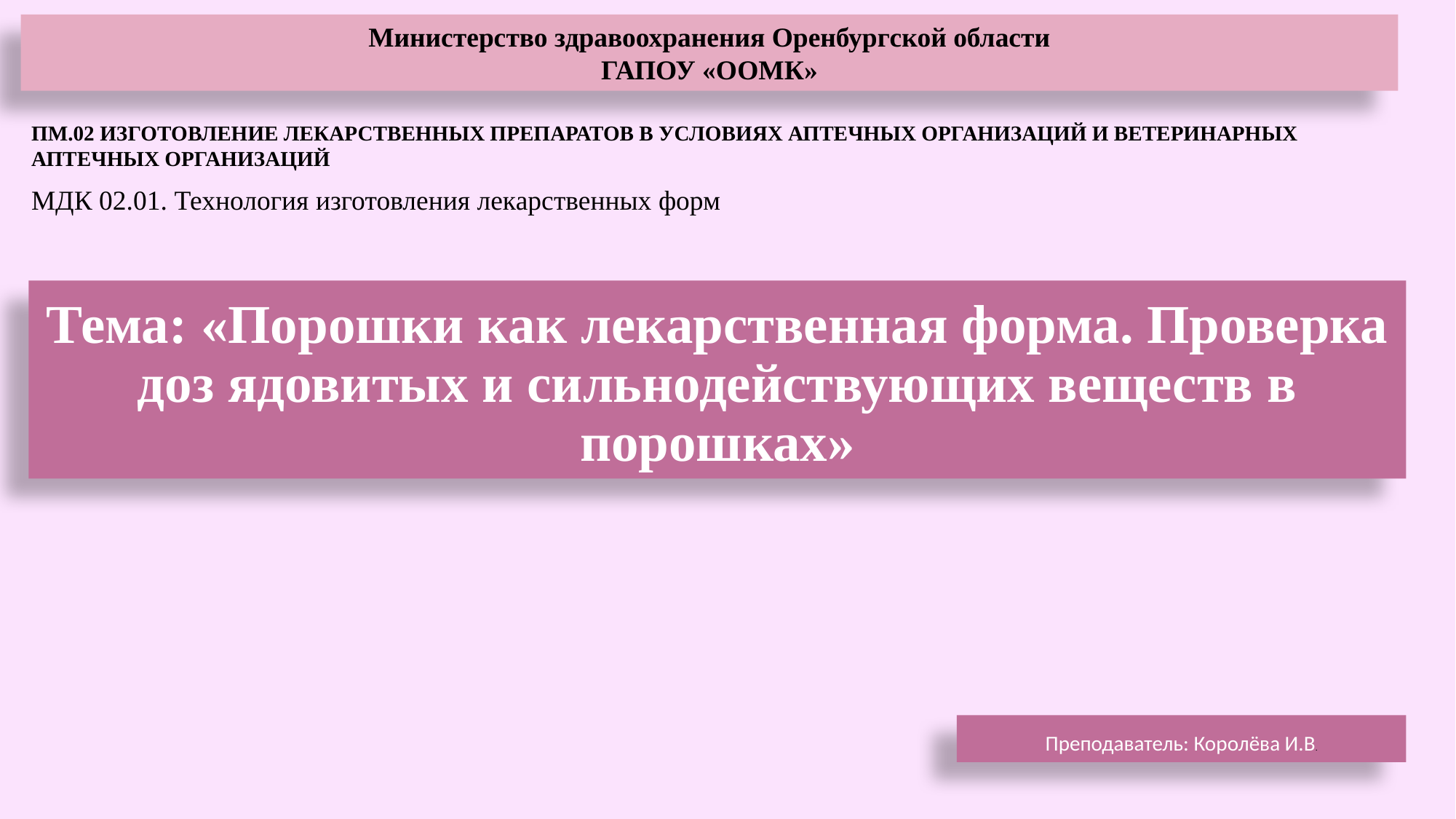

Министерство здравоохранения Оренбургской области
ГАПОУ «ООМК»
ПМ.02 ИЗГОТОВЛЕНИЕ ЛЕКАРСТВЕННЫХ ПРЕПАРАТОВ В УСЛОВИЯХ АПТЕЧНЫХ ОРГАНИЗАЦИЙ И ВЕТЕРИНАРНЫХ АПТЕЧНЫХ ОРГАНИЗАЦИЙ
МДК 02.01. Технология изготовления лекарственных форм
# Тема: «Порошки как лекарственная форма. Проверка доз ядовитых и сильнодействующих веществ в порошках»

Преподаватель: Королёва И.В.